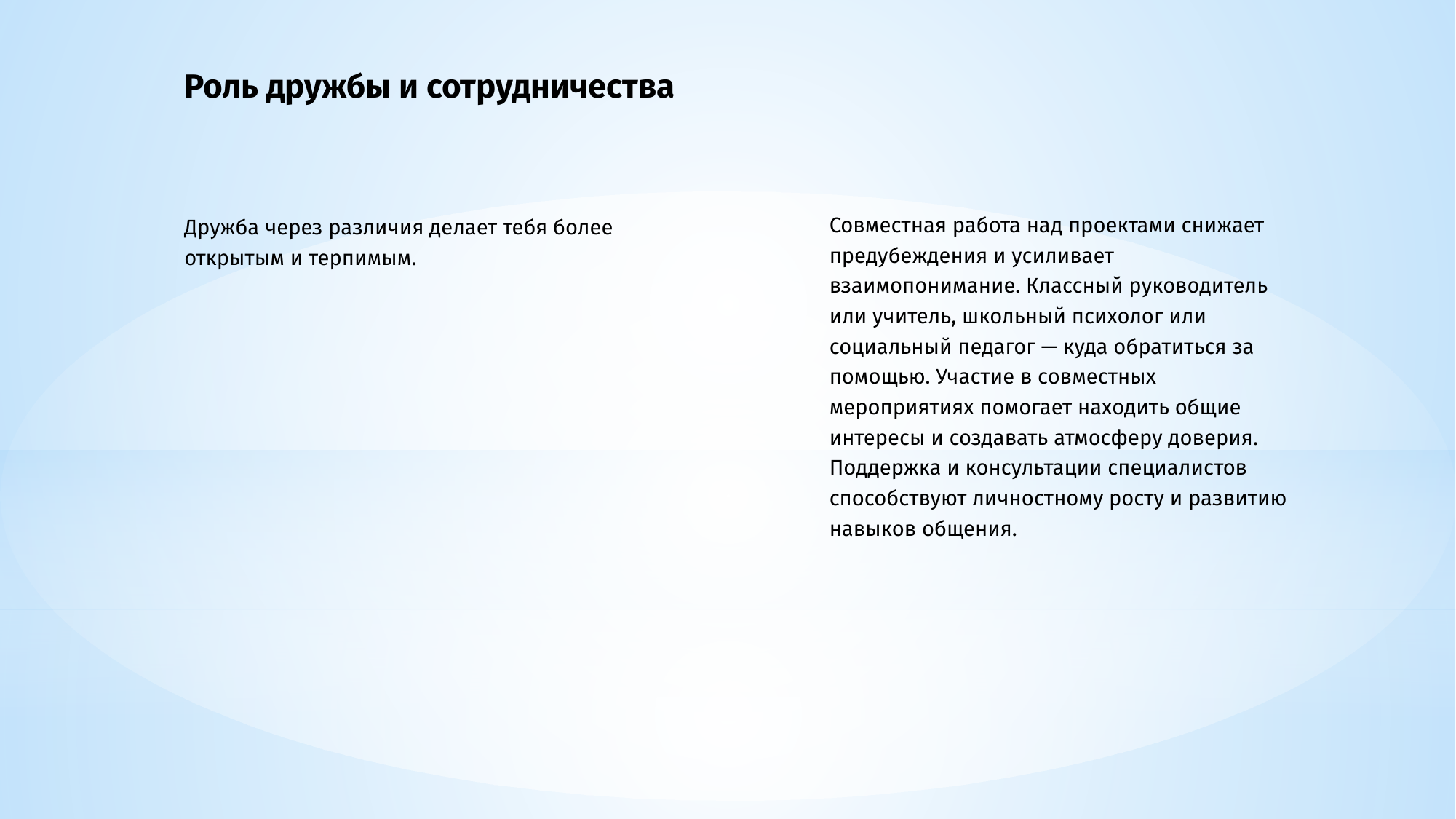

Роль дружбы и сотрудничества
Дружба через различия делает тебя более открытым и терпимым.
Совместная работа над проектами снижает предубеждения и усиливает взаимопонимание. Классный руководитель или учитель, школьный психолог или социальный педагог — куда обратиться за помощью. Участие в совместных мероприятиях помогает находить общие интересы и создавать атмосферу доверия. Поддержка и консультации специалистов способствуют личностному росту и развитию навыков общения.